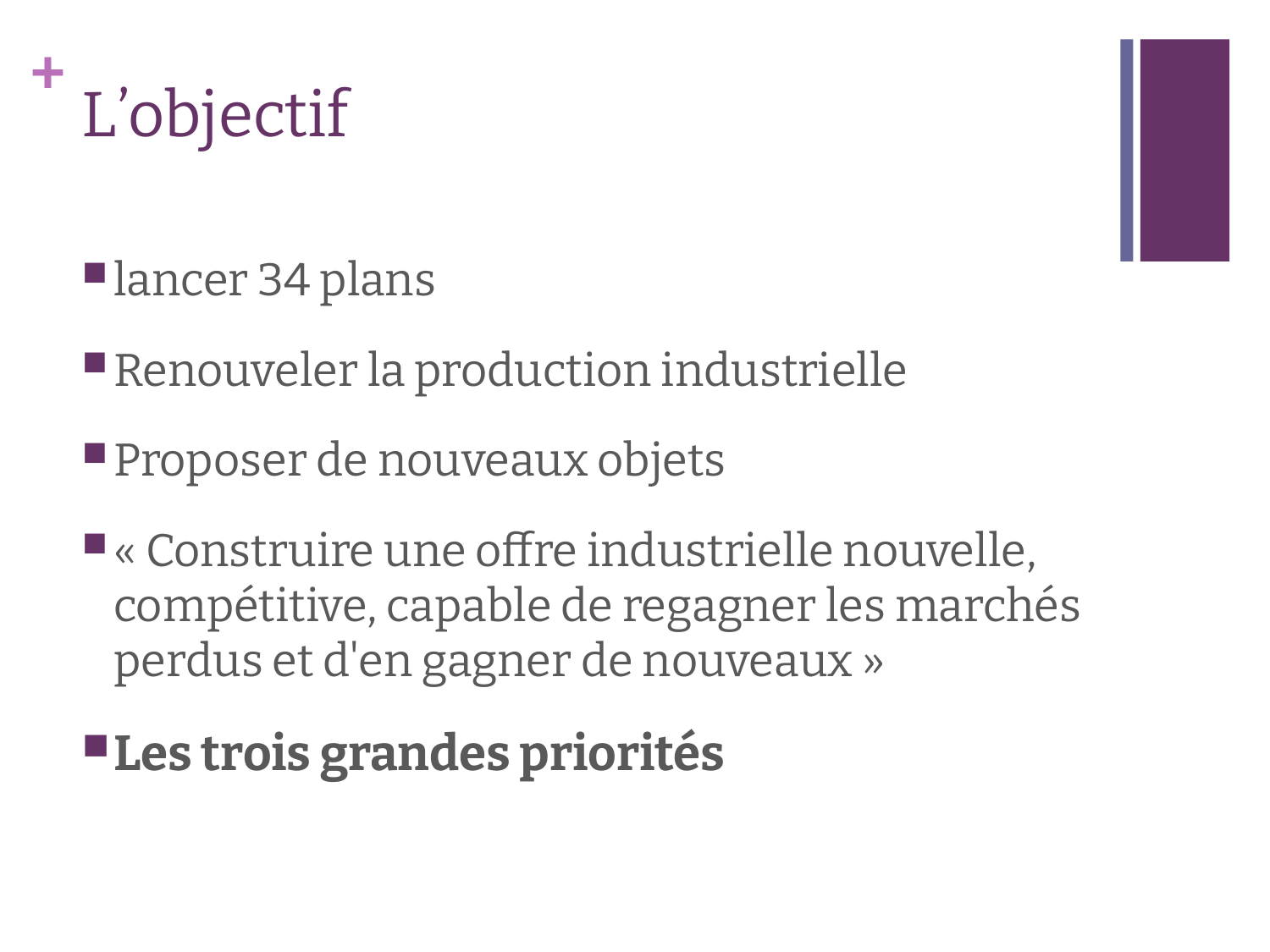

# L’objectif
lancer 34 plans
Renouveler la production industrielle
Proposer de nouveaux objets
« Construire une offre industrielle nouvelle, compétitive, capable de regagner les marchés perdus et d'en gagner de nouveaux »
Les trois grandes priorités